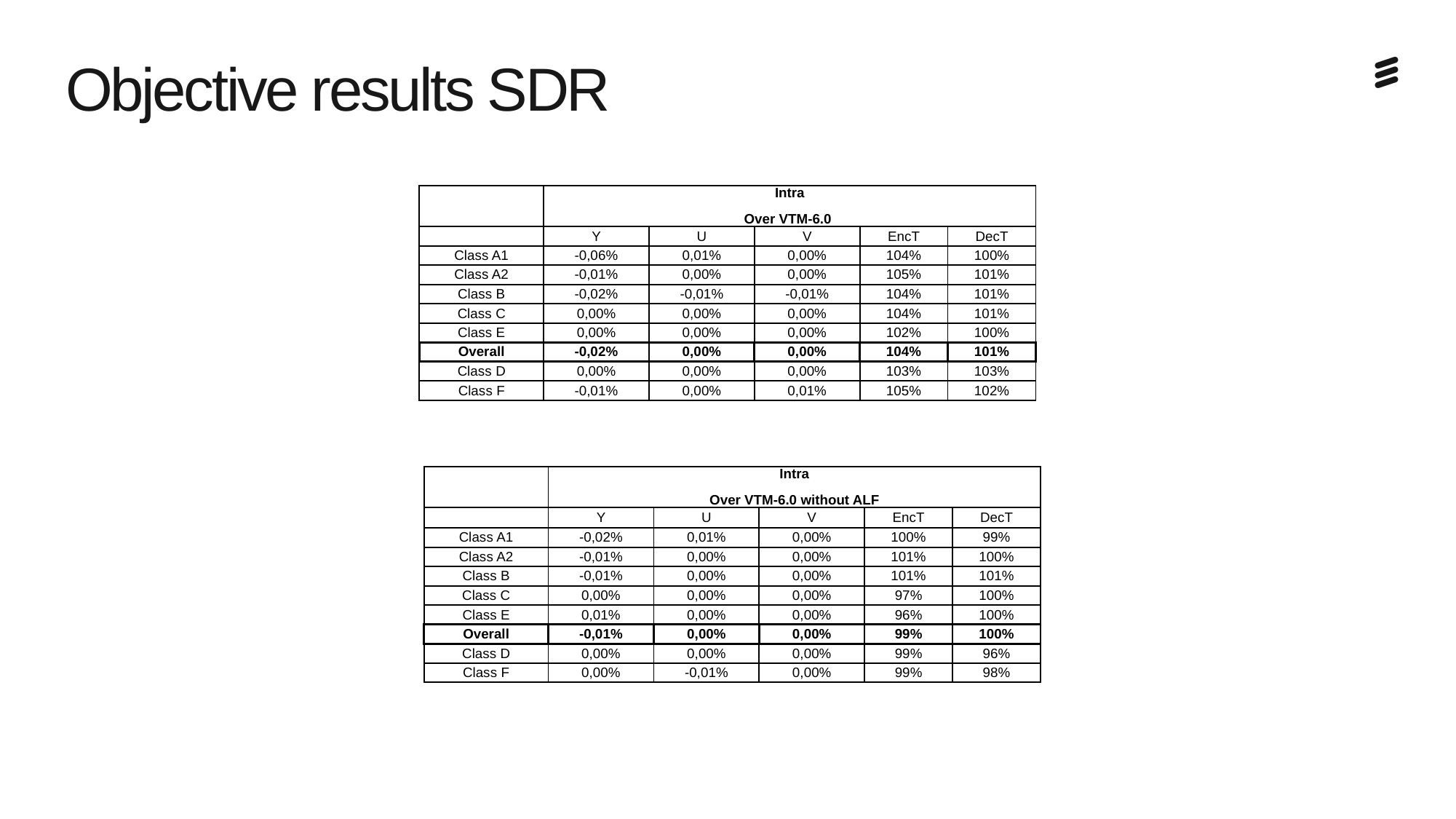

# Objective results SDR
|  | Intra Over VTM-6.0 |  |  |  |  |
| --- | --- | --- | --- | --- | --- |
|  | Y | U | V | EncT | DecT |
| Class A1 | -0,06% | 0,01% | 0,00% | 104% | 100% |
| Class A2 | -0,01% | 0,00% | 0,00% | 105% | 101% |
| Class B | -0,02% | -0,01% | -0,01% | 104% | 101% |
| Class C | 0,00% | 0,00% | 0,00% | 104% | 101% |
| Class E | 0,00% | 0,00% | 0,00% | 102% | 100% |
| Overall | -0,02% | 0,00% | 0,00% | 104% | 101% |
| Class D | 0,00% | 0,00% | 0,00% | 103% | 103% |
| Class F | -0,01% | 0,00% | 0,01% | 105% | 102% |
|  | Intra Over VTM-6.0 without ALF |  |  |  |  |
| --- | --- | --- | --- | --- | --- |
|  | Y | U | V | EncT | DecT |
| Class A1 | -0,02% | 0,01% | 0,00% | 100% | 99% |
| Class A2 | -0,01% | 0,00% | 0,00% | 101% | 100% |
| Class B | -0,01% | 0,00% | 0,00% | 101% | 101% |
| Class C | 0,00% | 0,00% | 0,00% | 97% | 100% |
| Class E | 0,01% | 0,00% | 0,00% | 96% | 100% |
| Overall | -0,01% | 0,00% | 0,00% | 99% | 100% |
| Class D | 0,00% | 0,00% | 0,00% | 99% | 96% |
| Class F | 0,00% | -0,01% | 0,00% | 99% | 98% |